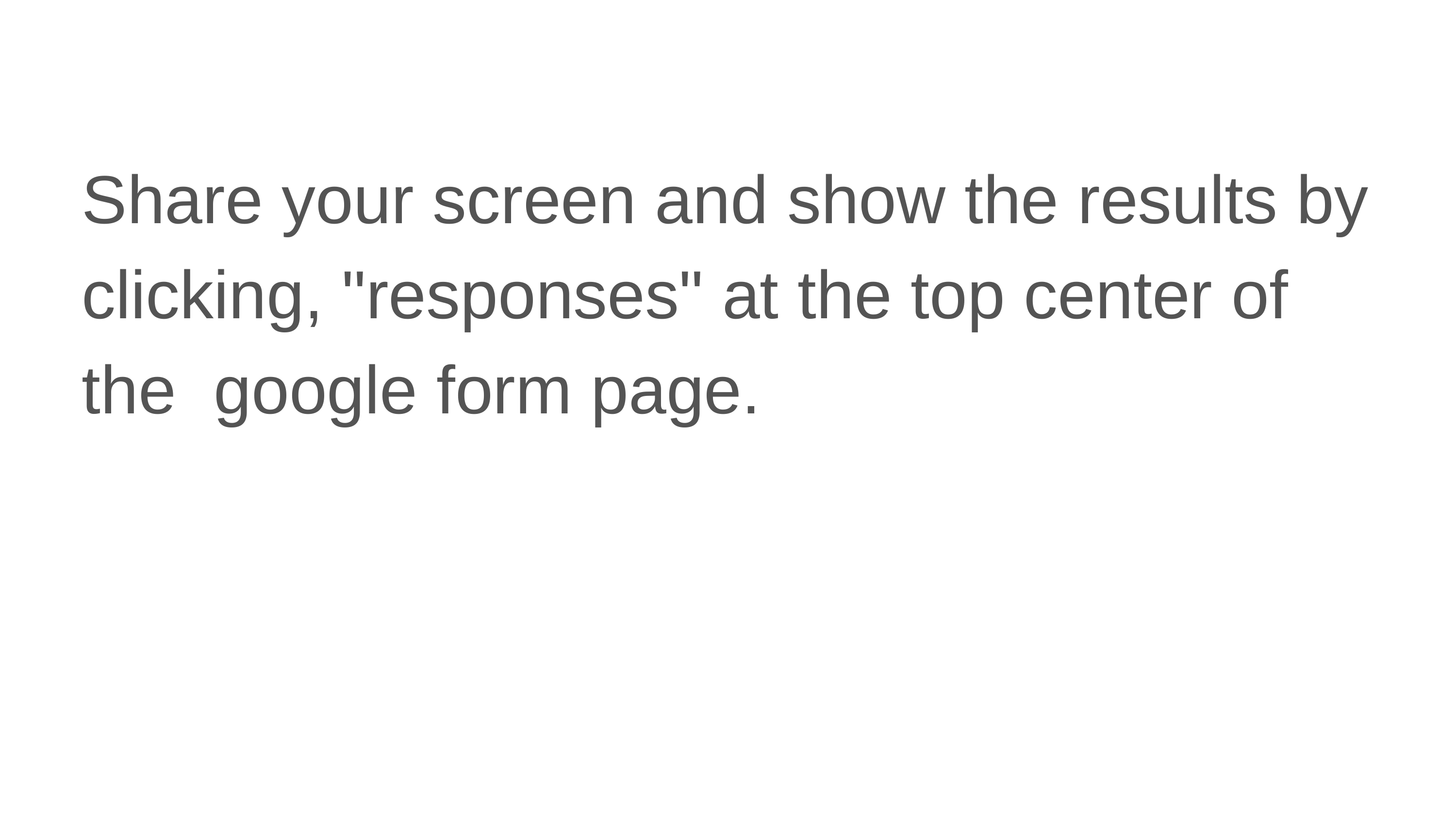

Share your screen and show the results by clicking, "responses" at the top center of the  google form page.